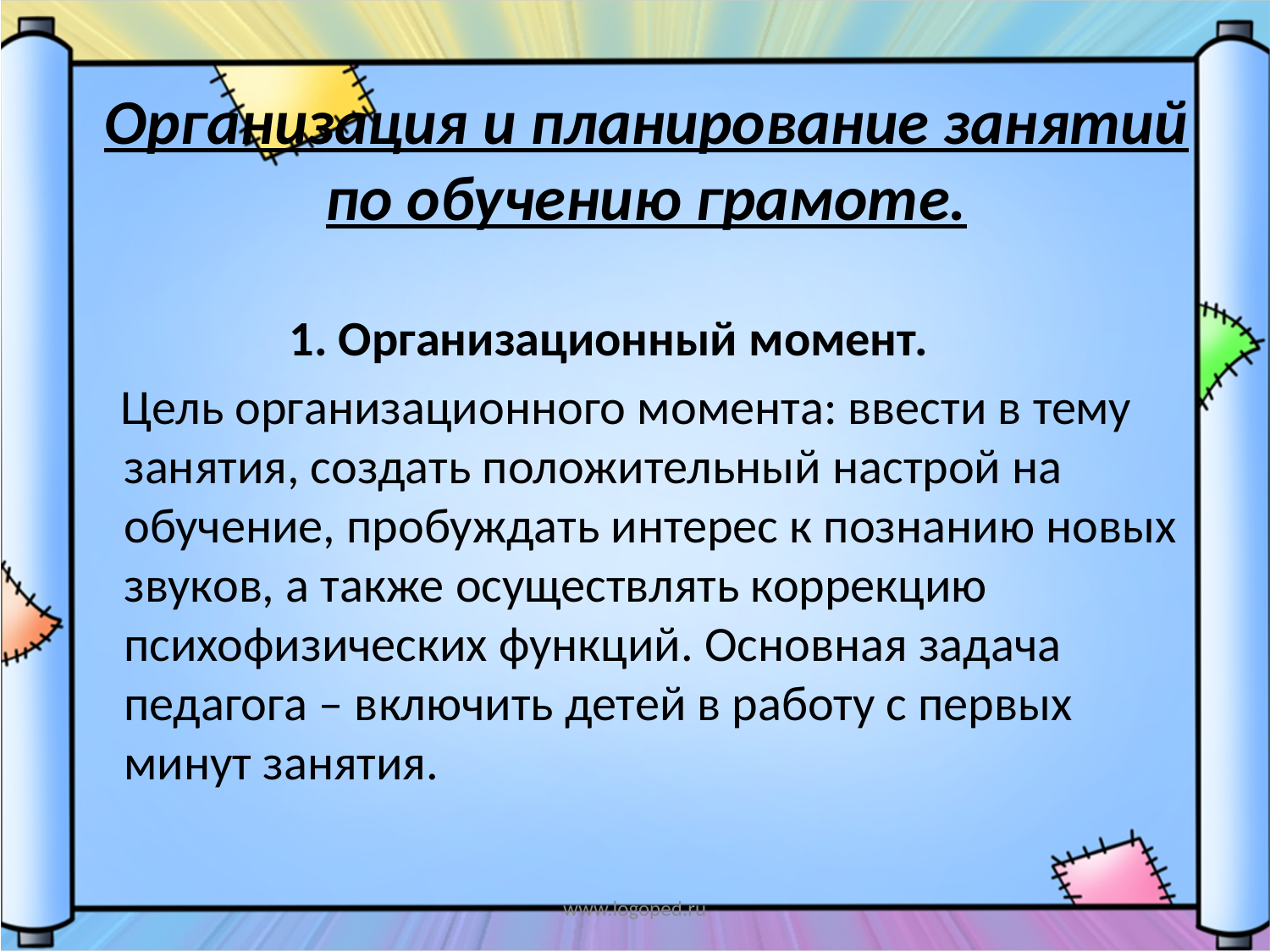

# Организация и планирование занятий по обучению грамоте.

                   1. Организационный момент.
    Цель организационного момента: ввести в тему занятия, создать положительный настрой на обучение, пробуждать интерес к познанию новых звуков, а также осуществлять коррекцию психофизических функций. Основная задача педагога – включить детей в работу с первых минут занятия.
www.logoped.ru